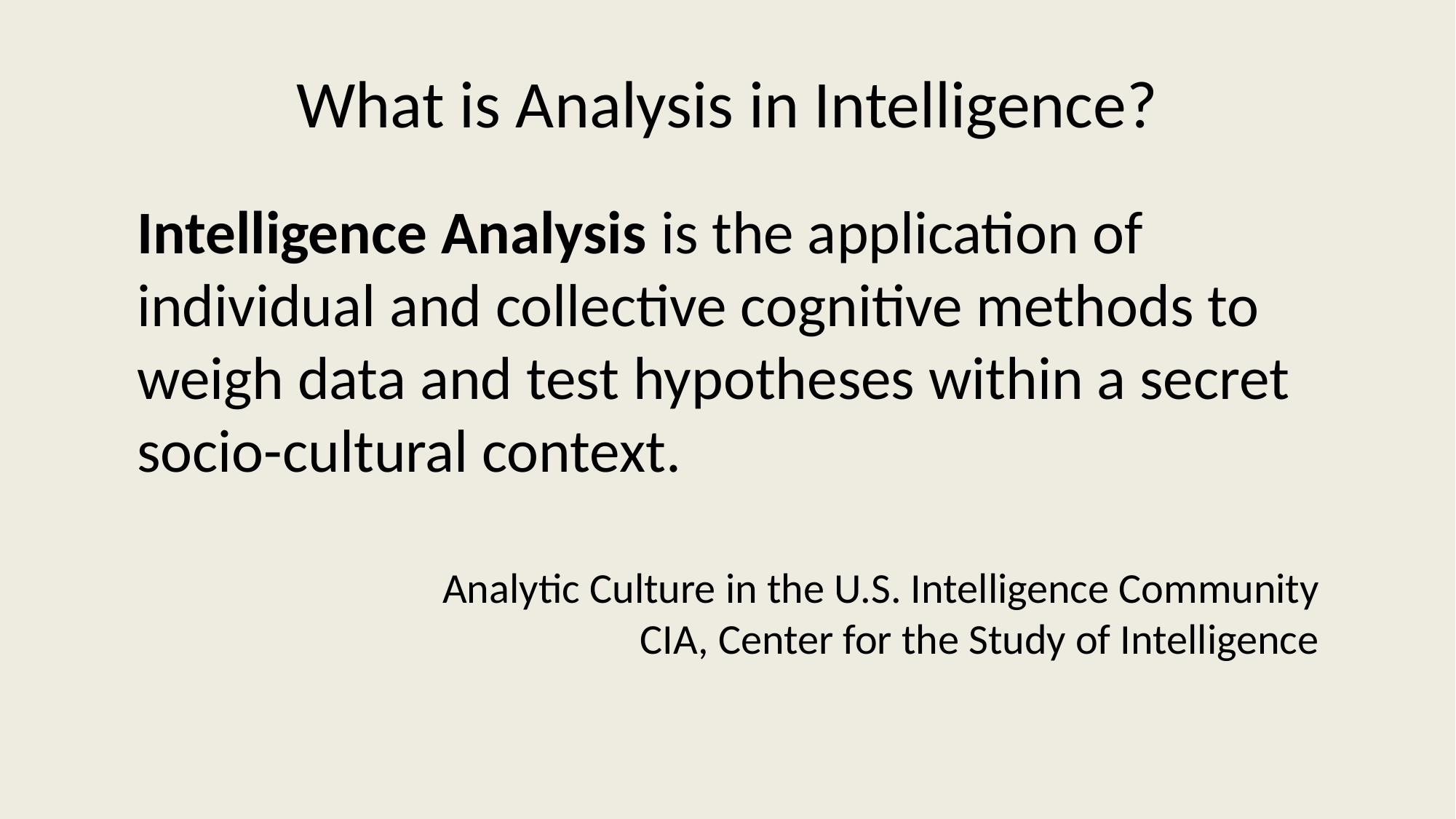

# What is Analysis in Intelligence?
Intelligence Analysis is the application of individual and collective cognitive methods to weigh data and test hypotheses within a secret socio-cultural context.

Analytic Culture in the U.S. Intelligence Community
CIA, Center for the Study of Intelligence